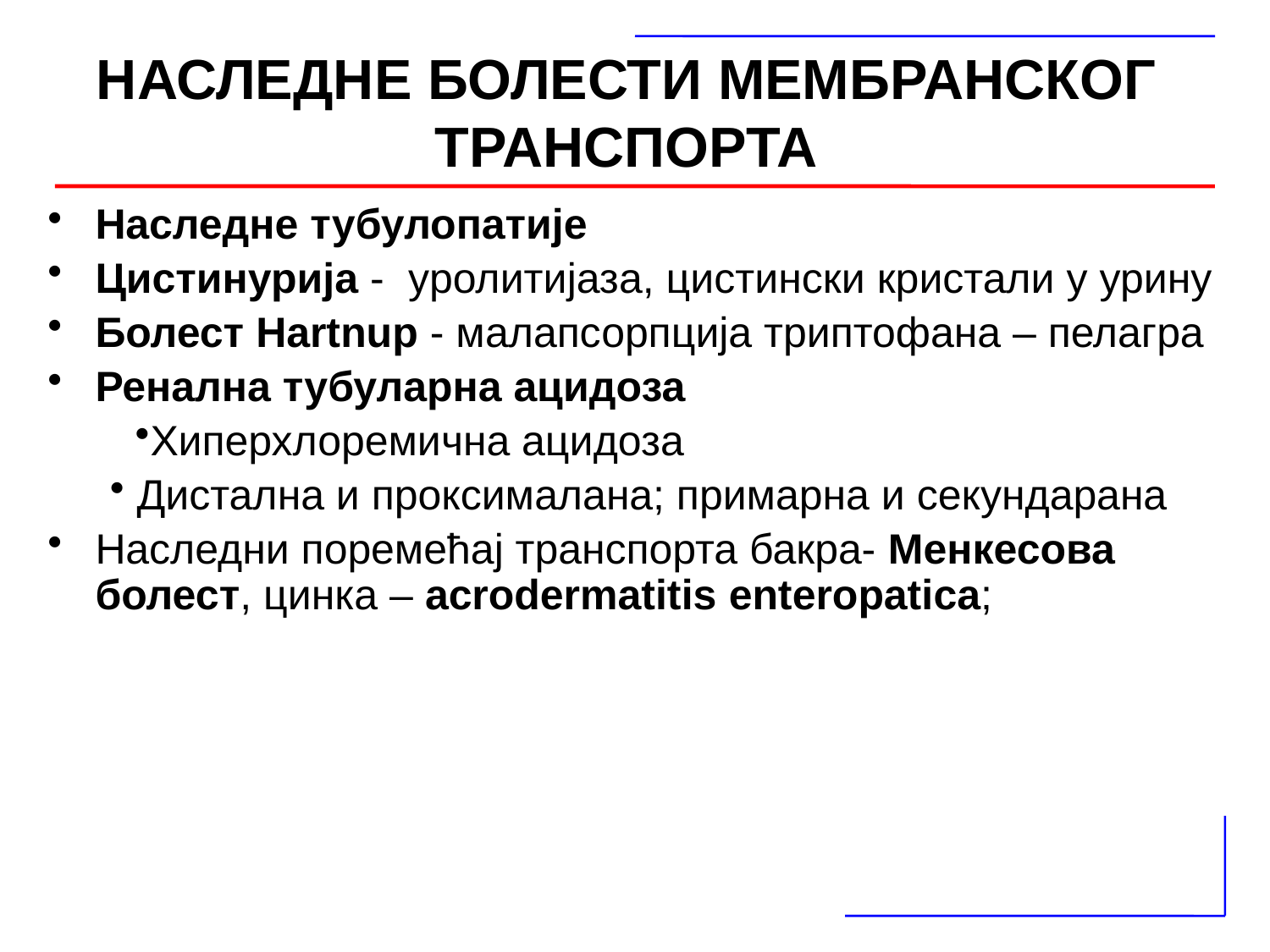

НАСЛЕДНЕ БОЛЕСТИ МЕМБРАНСКОГ ТРАНСПОРТА
Наследне тубулопатије
Цистинурија -  уролитијаза, цистински кристали у урину
Болест Hartnup - малапсорпција триптофана – пелагра
Ренална тубуларна ацидоза
Хиперхлоремична ацидоза
 Дистална и проксималана; примарна и секундарана
Наследни поремећај транспорта бакра- Менкесова болест, цинка – acrodermatitis enteropatica;